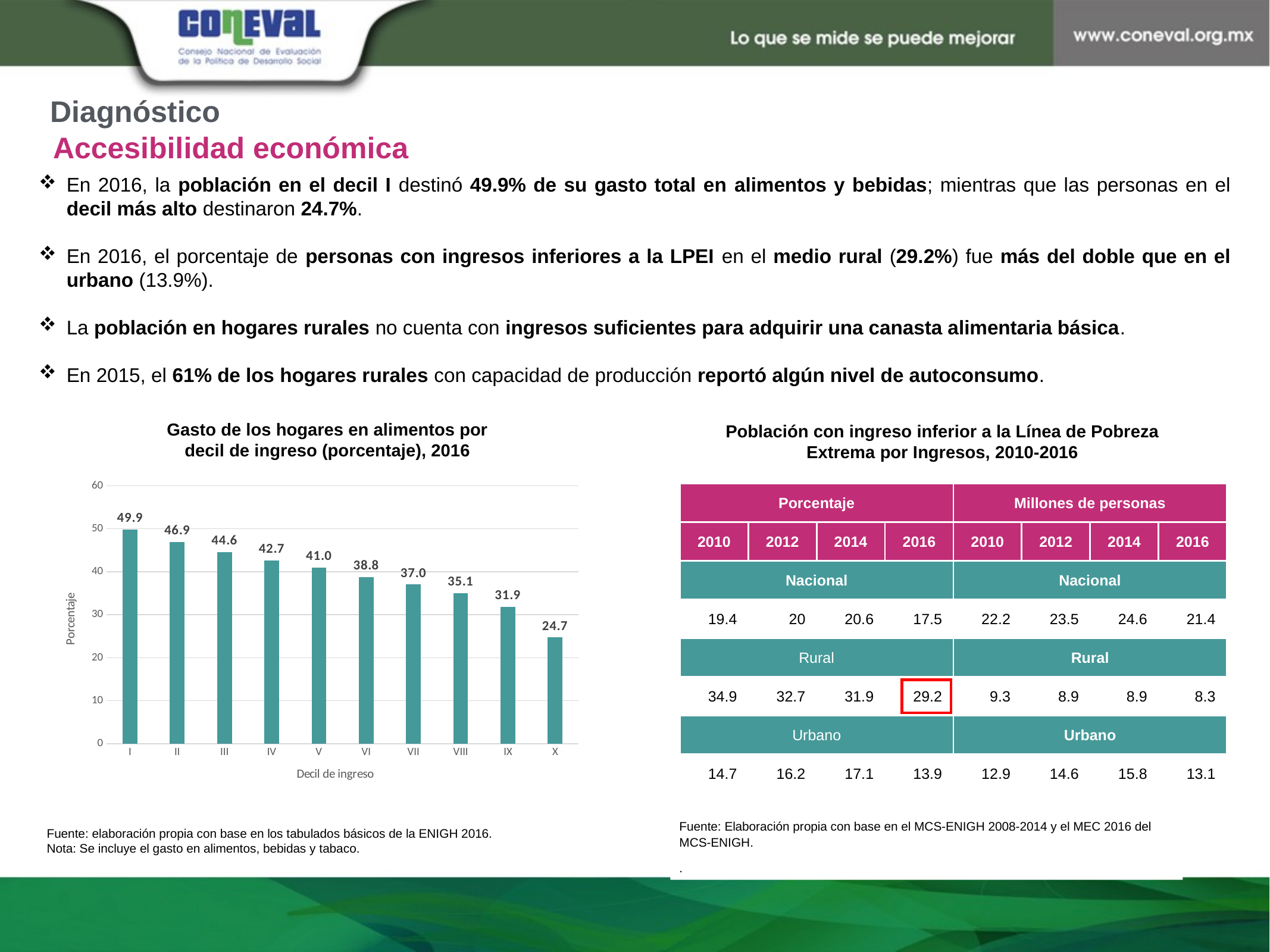

Diagnóstico
Accesibilidad económica
En 2016, la población en el decil I destinó 49.9% de su gasto total en alimentos y bebidas; mientras que las personas en el decil más alto destinaron 24.7%.

En 2016, el porcentaje de personas con ingresos inferiores a la LPEI en el medio rural (29.2%) fue más del doble que en el urbano (13.9%).

La población en hogares rurales no cuenta con ingresos suficientes para adquirir una canasta alimentaria básica.

En 2015, el 61% de los hogares rurales con capacidad de producción reportó algún nivel de autoconsumo.
Gasto de los hogares en alimentos por decil de ingreso (porcentaje), 2016
Población con ingreso inferior a la Línea de Pobreza Extrema por Ingresos, 2010-2016

### Chart

| Category |  |
|---|---|
| I | 49.85703537339666 |
| II | 46.92709850684349 |
| III | 44.60270077061133 |
| IV | 42.68159267312499 |
| V | 40.95833666771816 |
| VI | 38.79612551218969 |
| VII | 37.04926005912178 |
| VIII | 35.06973269781163 |
| IX | 31.874507070342823 |
| X | 24.714299995945456 |
| Porcentaje |  |  |  | Millones de personas |  |  |  |
| --- | --- | --- | --- | --- | --- | --- | --- |
| 2010 | 2012 | 2014 | 2016 | 2010 | 2012 | 2014 | 2016 |
| Nacional |  |  |  | Nacional |  |  |  |
| 19.4 | 20 | 20.6 | 17.5 | 22.2 | 23.5 | 24.6 | 21.4 |
| Rural |  |  |  | Rural |  |  |  |
| 34.9 | 32.7 | 31.9 | 29.2 | 9.3 | 8.9 | 8.9 | 8.3 |
| Urbano |  |  |  | Urbano |  |  |  |
| 14.7 | 16.2 | 17.1 | 13.9 | 12.9 | 14.6 | 15.8 | 13.1 |

Fuente: Elaboración propia con base en el MCS-ENIGH 2008-2014 y el MEC 2016 del MCS-ENIGH.
.
Fuente: elaboración propia con base en los tabulados básicos de la ENIGH 2016.
Nota: Se incluye el gasto en alimentos, bebidas y tabaco.